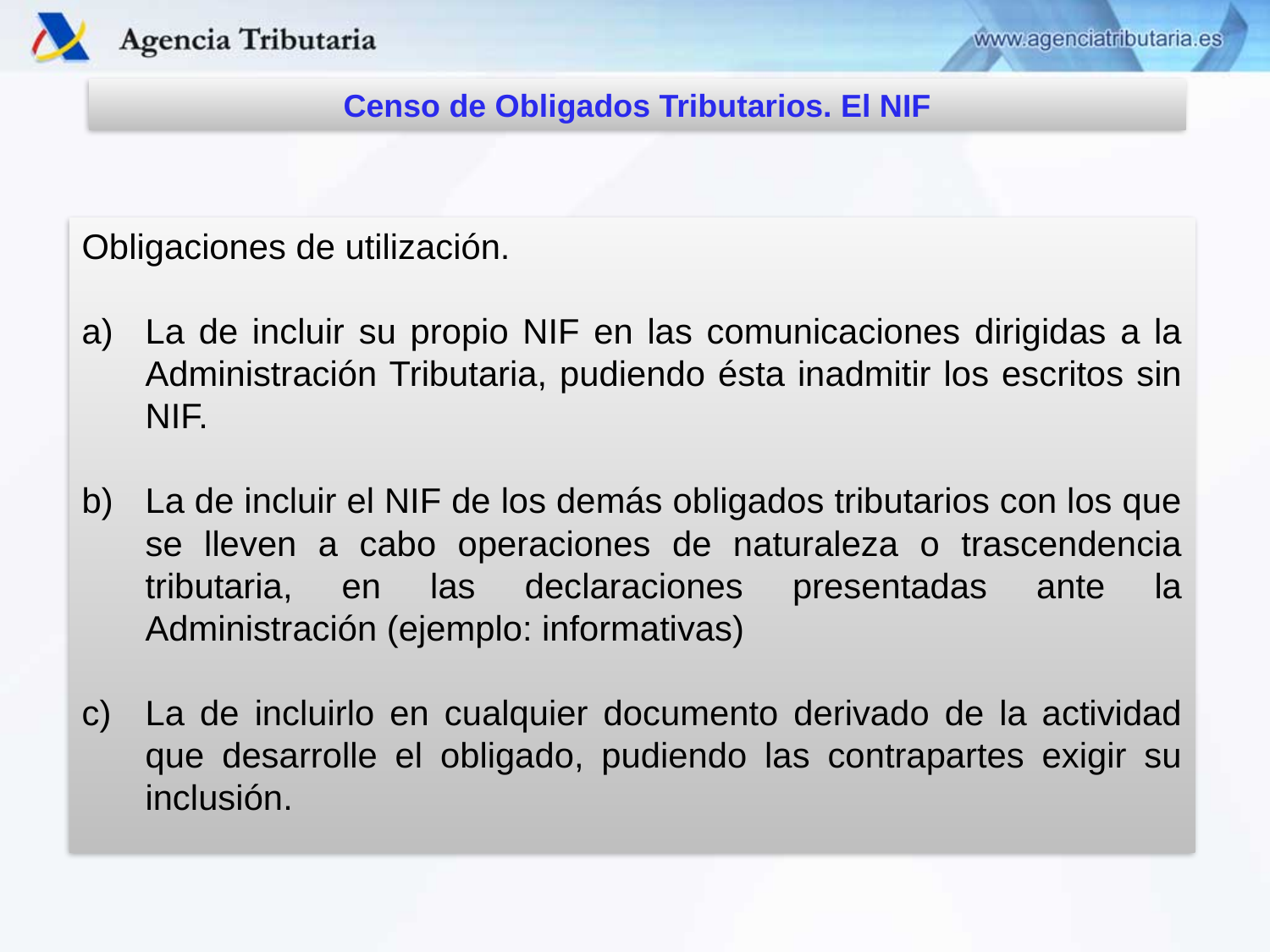

Censo de Obligados Tributarios. El NIF
Obligaciones de utilización.

La de incluir su propio NIF en las comunicaciones dirigidas a la Administración Tributaria, pudiendo ésta inadmitir los escritos sin NIF.

La de incluir el NIF de los demás obligados tributarios con los que se lleven a cabo operaciones de naturaleza o trascendencia tributaria, en las declaraciones presentadas ante la Administración (ejemplo: informativas)

La de incluirlo en cualquier documento derivado de la actividad que desarrolle el obligado, pudiendo las contrapartes exigir su inclusión.